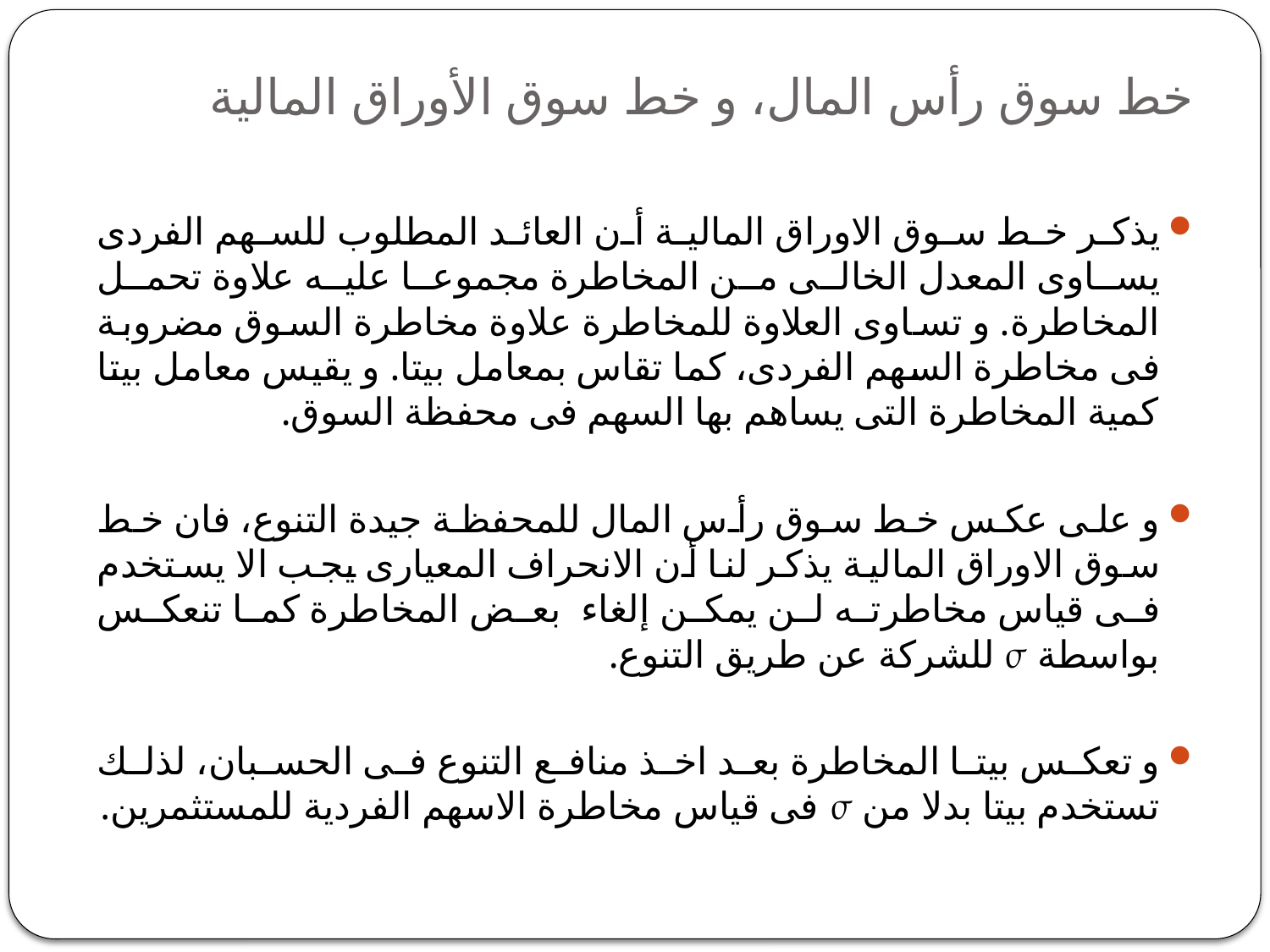

# خط سوق رأس المال، و خط سوق الأوراق المالية
يذكر خط سوق الاوراق المالية أن العائد المطلوب للسهم الفردى يساوى المعدل الخالى من المخاطرة مجموعا عليه علاوة تحمل المخاطرة. و تساوى العلاوة للمخاطرة علاوة مخاطرة السوق مضروبة فى مخاطرة السهم الفردى، كما تقاس بمعامل بيتا. و يقيس معامل بيتا كمية المخاطرة التى يساهم بها السهم فى محفظة السوق.

و على عكس خط سوق رأس المال للمحفظة جيدة التنوع، فان خط سوق الاوراق المالية يذكر لنا أن الانحراف المعيارى يجب الا يستخدم فى قياس مخاطرته لن يمكن إلغاء  بعض المخاطرة كما تنعكس بواسطة σ للشركة عن طريق التنوع.

و تعكس بيتا المخاطرة بعد اخذ منافع التنوع فى الحسبان، لذلك تستخدم بيتا بدلا من σ فى قياس مخاطرة الاسهم الفردية للمستثمرين.